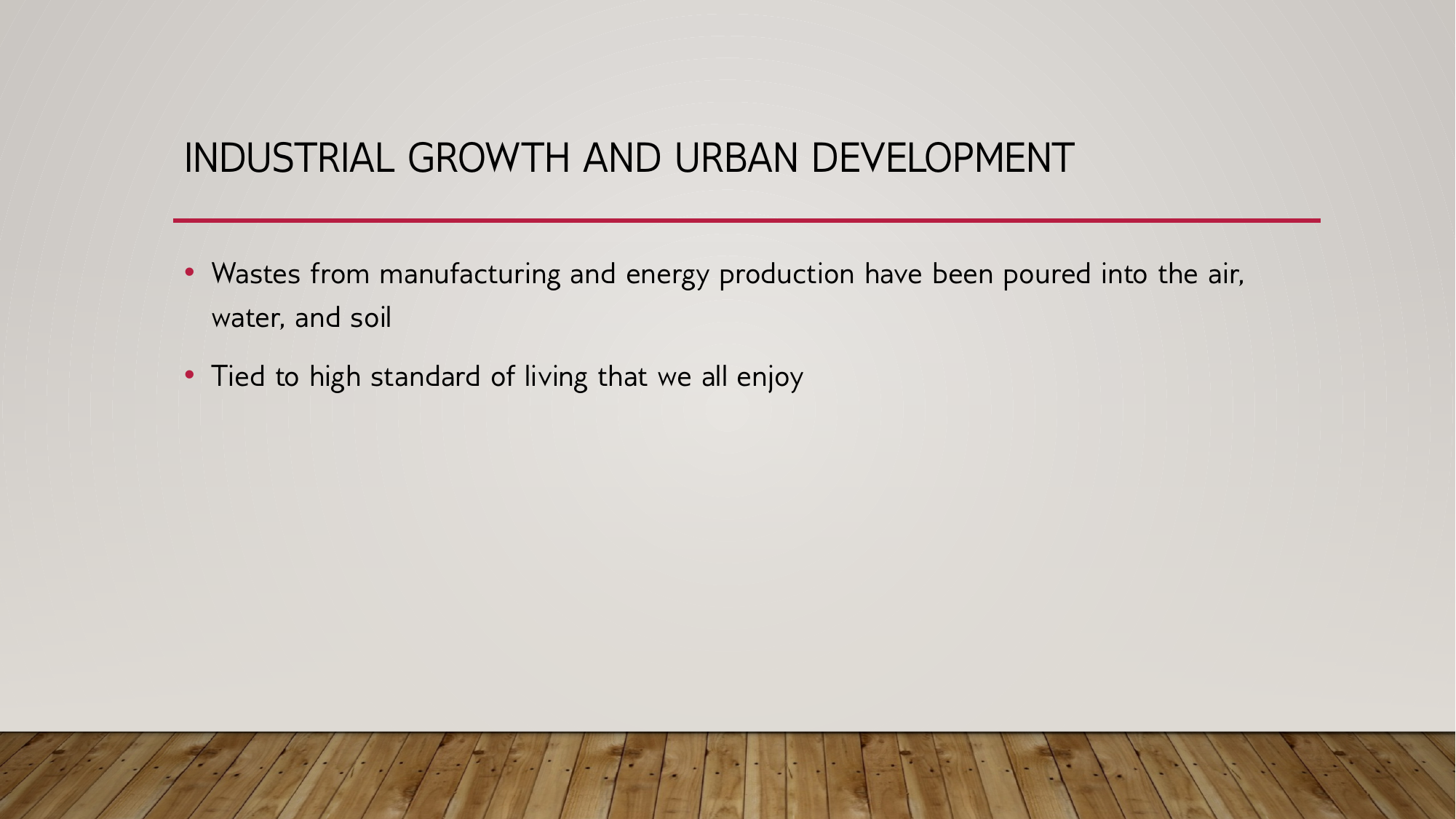

# Industrial growth and Urban Development
Wastes from manufacturing and energy production have been poured into the air, water, and soil
Tied to high standard of living that we all enjoy